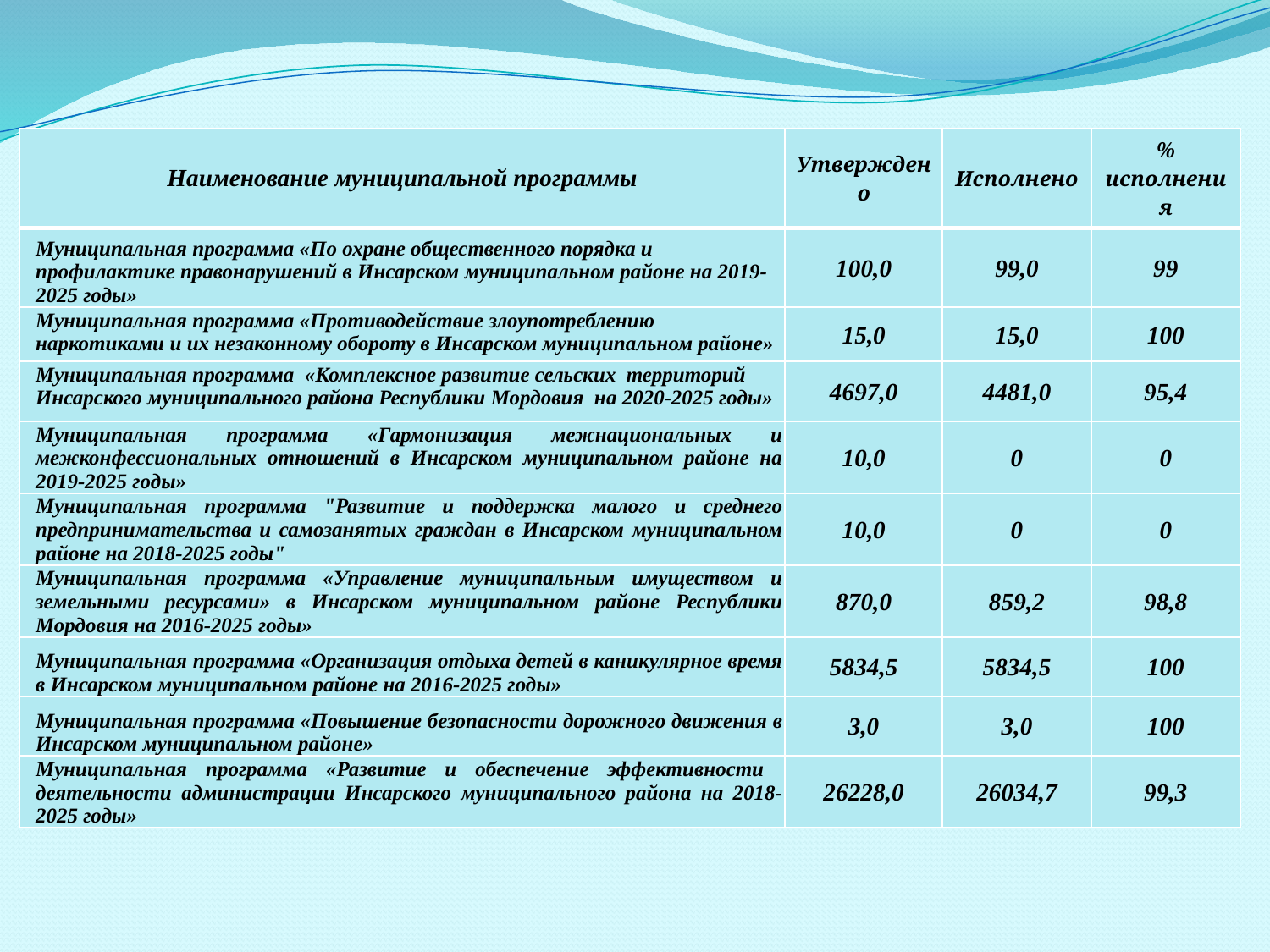

| Наименование муниципальной программы | Утверждено | Исполнено | % исполнения |
| --- | --- | --- | --- |
| Муниципальная программа «По охране общественного порядка и профилактике правонарушений в Инсарском муниципальном районе на 2019-2025 годы» | 100,0 | 99,0 | 99 |
| Муниципальная программа «Противодействие злоупотреблению наркотиками и их незаконному обороту в Инсарском муниципальном районе» | 15,0 | 15,0 | 100 |
| Муниципальная программа «Комплексное развитие сельских территорий Инсарского муниципального района Республики Мордовия на 2020-2025 годы» | 4697,0 | 4481,0 | 95,4 |
| Муниципальная программа «Гармонизация межнациональных и межконфессиональных отношений в Инсарском муниципальном районе на 2019-2025 годы» | 10,0 | 0 | 0 |
| Муниципальная программа "Развитие и поддержка малого и среднего предпринимательства и самозанятых граждан в Инсарском муниципальном районе на 2018-2025 годы" | 10,0 | 0 | 0 |
| Муниципальная программа «Управление муниципальным имуществом и земельными ресурсами» в Инсарском муниципальном районе Республики Мордовия на 2016-2025 годы» | 870,0 | 859,2 | 98,8 |
| Муниципальная программа «Организация отдыха детей в каникулярное время в Инсарском муниципальном районе на 2016-2025 годы» | 5834,5 | 5834,5 | 100 |
| Муниципальная программа «Повышение безопасности дорожного движения в Инсарском муниципальном районе» | 3,0 | 3,0 | 100 |
| Муниципальная программа «Развитие и обеспечение эффективности деятельности администрации Инсарского муниципального района на 2018-2025 годы» | 26228,0 | 26034,7 | 99,3 |